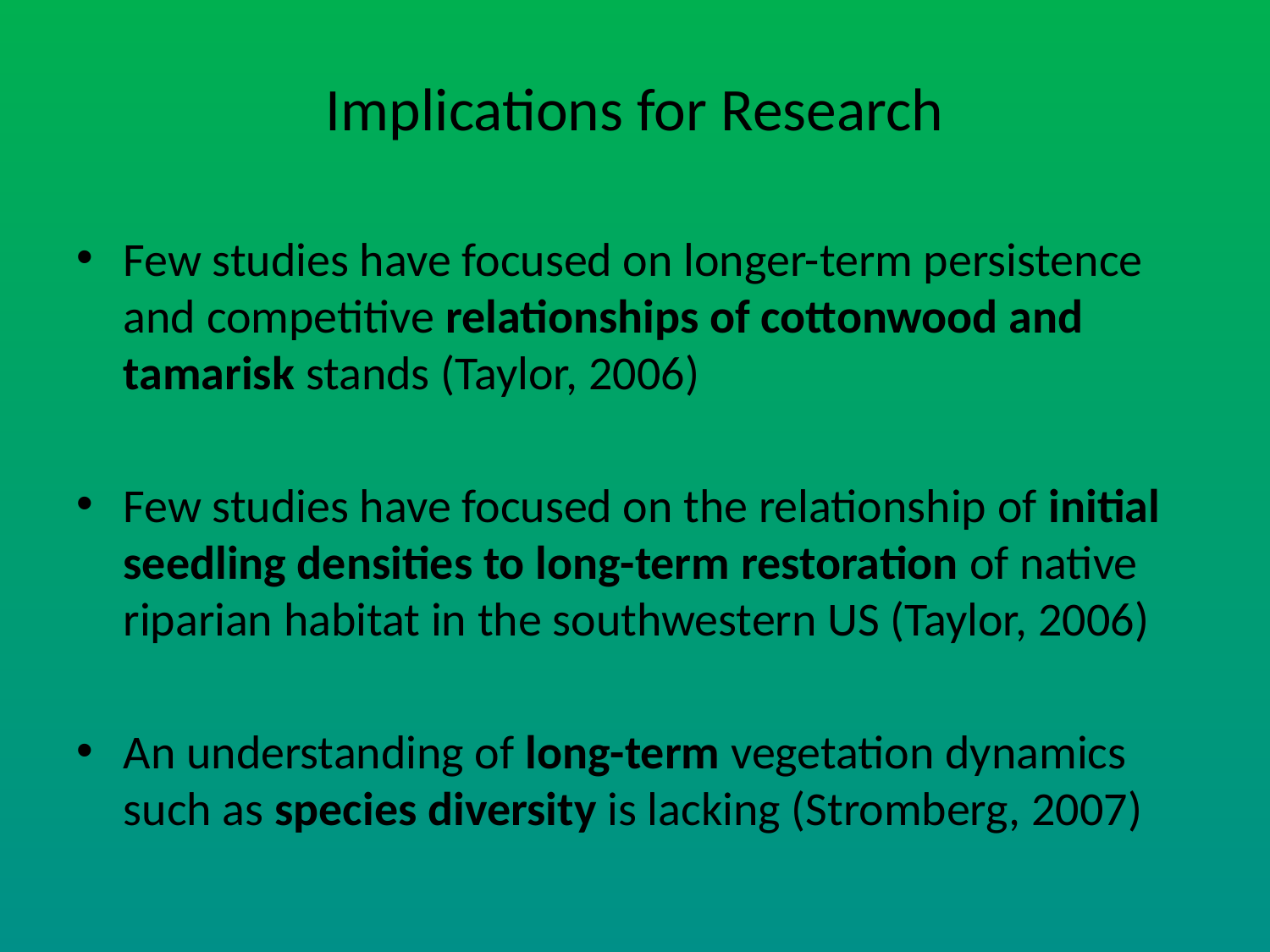

# Implications for Research
Few studies have focused on longer-term persistence and competitive relationships of cottonwood and tamarisk stands (Taylor, 2006)

Few studies have focused on the relationship of initial seedling densities to long-term restoration of native riparian habitat in the southwestern US (Taylor, 2006)

An understanding of long-term vegetation dynamics such as species diversity is lacking (Stromberg, 2007)